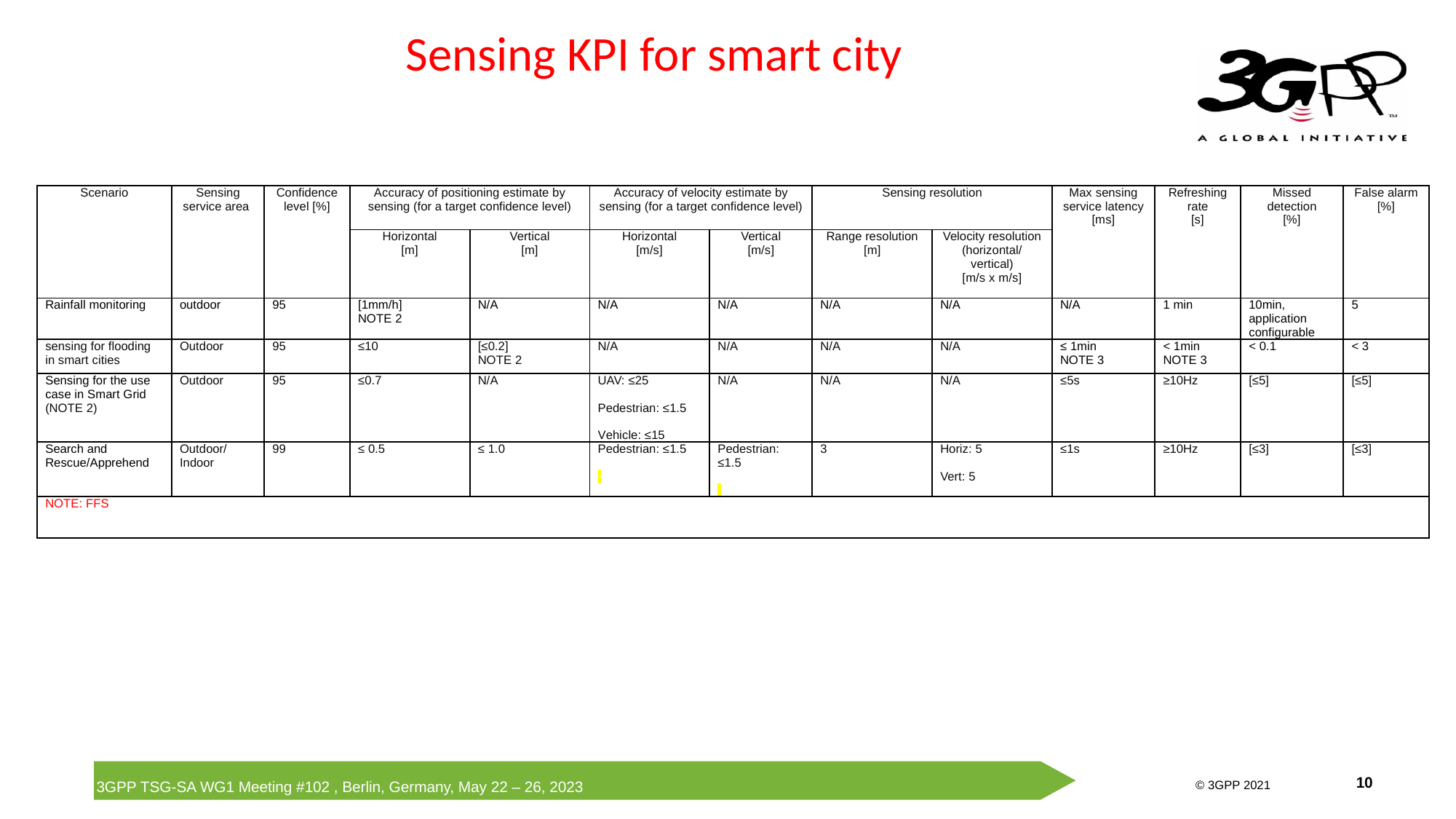

# Sensing KPI for smart city
| Scenario | Sensing service area | Confidence level [%] | Accuracy of positioning estimate by sensing (for a target confidence level) |  | Accuracy of velocity estimate by sensing (for a target confidence level) |  | Sensing resolution |  | Max sensing service latency [ms] | Refreshing rate [s] | Missed detection [%] | False alarm [%] |
| --- | --- | --- | --- | --- | --- | --- | --- | --- | --- | --- | --- | --- |
|  |  |  | Horizontal [m] | Vertical [m] | Horizontal [m/s] | Vertical [m/s] | Range resolution [m] | Velocity resolution (horizontal/ vertical) [m/s x m/s] |  |  |  |  |
| Rainfall monitoring | outdoor | 95 | [1mm/h] NOTE 2 | N/A | N/A | N/A | N/A | N/A | N/A | 1 min | 10min, application configurable | 5 |
| sensing for flooding in smart cities | Outdoor | 95 | ≤10 | [≤0.2] NOTE 2 | N/A | N/A | N/A | N/A | ≤ 1min NOTE 3 | < 1min NOTE 3 | < 0.1 | < 3 |
| Sensing for the use case in Smart Grid (NOTE 2) | Outdoor | 95 | ≤0.7 | N/A | UAV: ≤25 Pedestrian: ≤1.5 Vehicle: ≤15 | N/A | N/A | N/A | ≤5s | ≥10Hz | [≤5] | [≤5] |
| Search and Rescue/Apprehend | Outdoor/Indoor | 99 | ≤ 0.5 | ≤ 1.0 | Pedestrian: ≤1.5 | Pedestrian: ≤1.5 | 3 | Horiz: 5 Vert: 5 | ≤1s | ≥10Hz | [≤3] | [≤3] |
| NOTE: FFS |  |  |  |  |  |  |  |  |  |  |  |  |